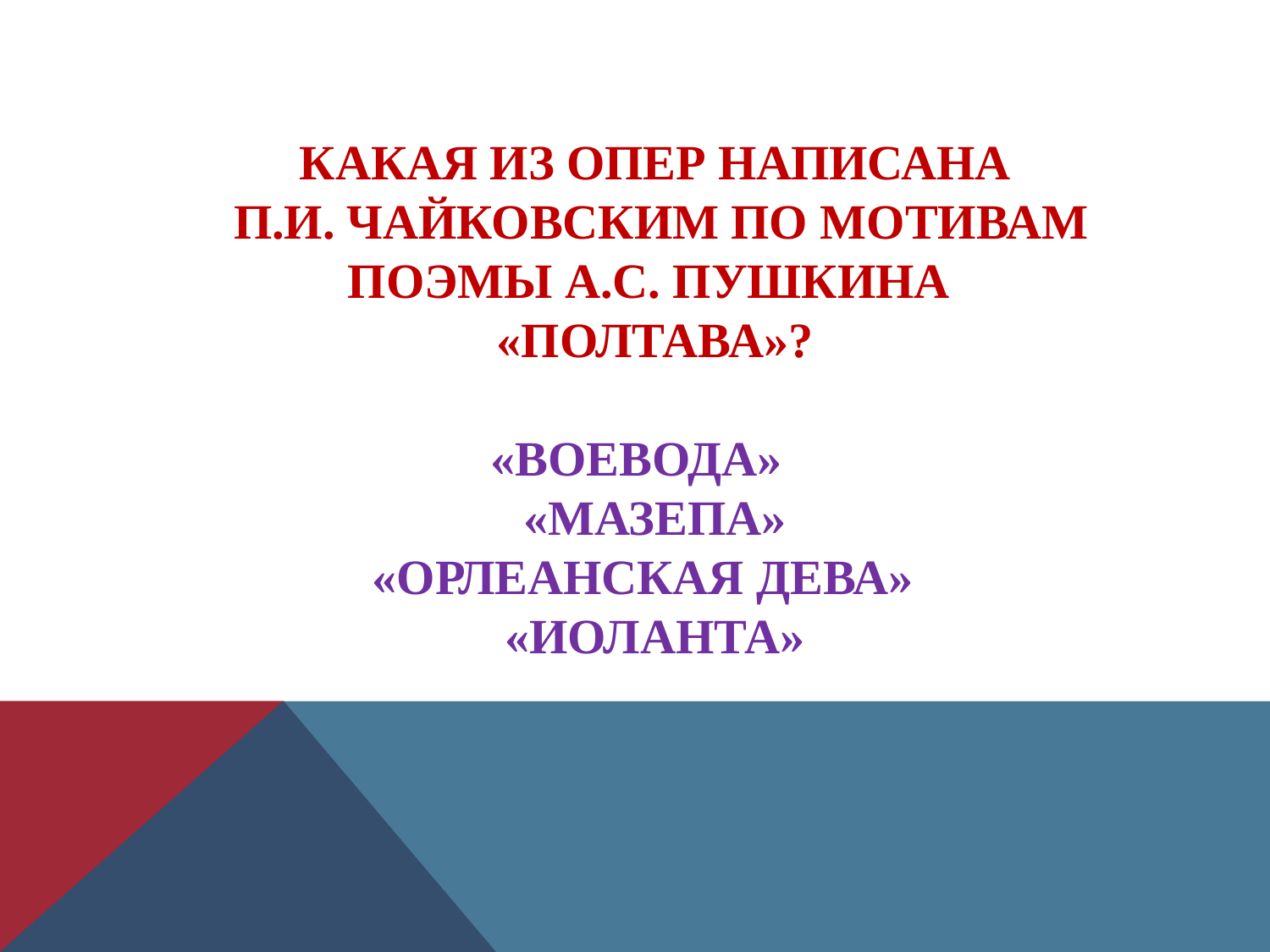

# Какая из опер написана П.И. Чайковским По мотивам поэмы А.С. Пушкина «Полтава»? «Воевода» «Мазепа» «Орлеанская дева» «Иоланта»